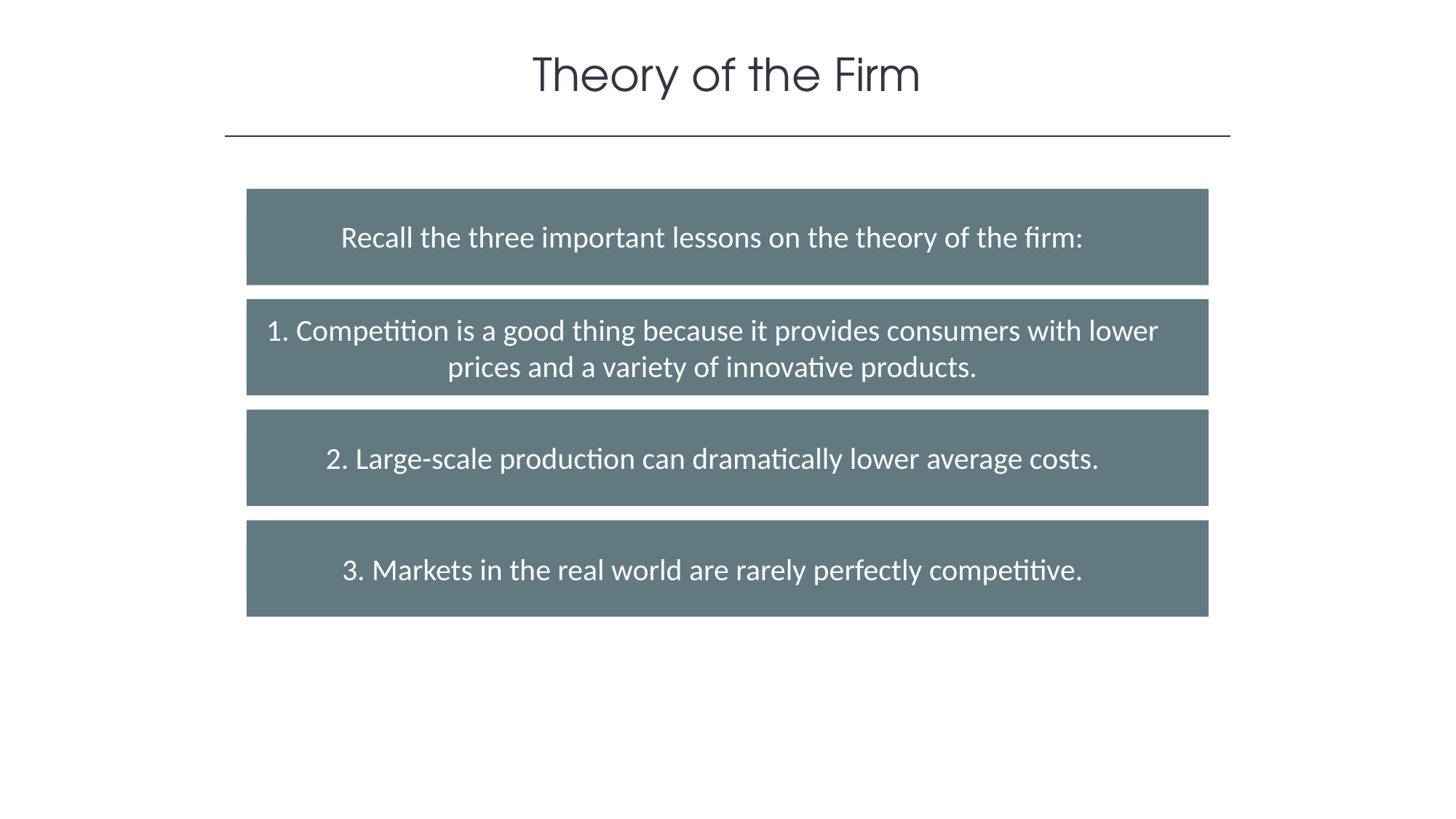

Theory of the Firm

Recall the three important lessons on the theory of the firm:

1. Competition is a good thing because it provides consumers with lower prices and a variety of innovative products.

2. Large-scale production can dramatically lower average costs.

3. Markets in the real world are rarely perfectly competitive.